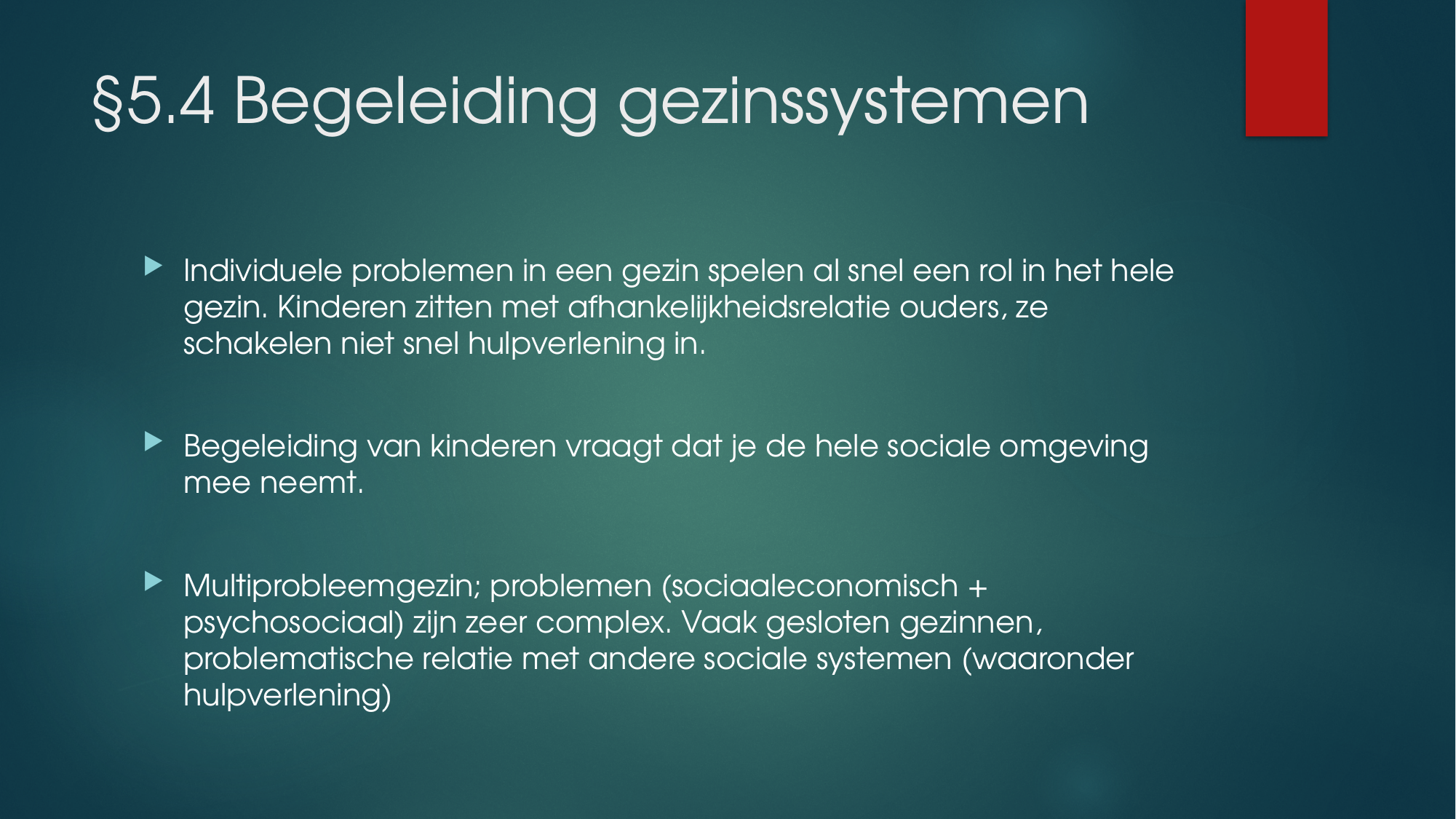

# §5.4 Begeleiding gezinssystemen
Individuele problemen in een gezin spelen al snel een rol in het hele gezin. Kinderen zitten met afhankelijkheidsrelatie ouders, ze schakelen niet snel hulpverlening in.

Begeleiding van kinderen vraagt dat je de hele sociale omgeving mee neemt.

Multiprobleemgezin; problemen (sociaaleconomisch + psychosociaal) zijn zeer complex. Vaak gesloten gezinnen, problematische relatie met andere sociale systemen (waaronder hulpverlening)